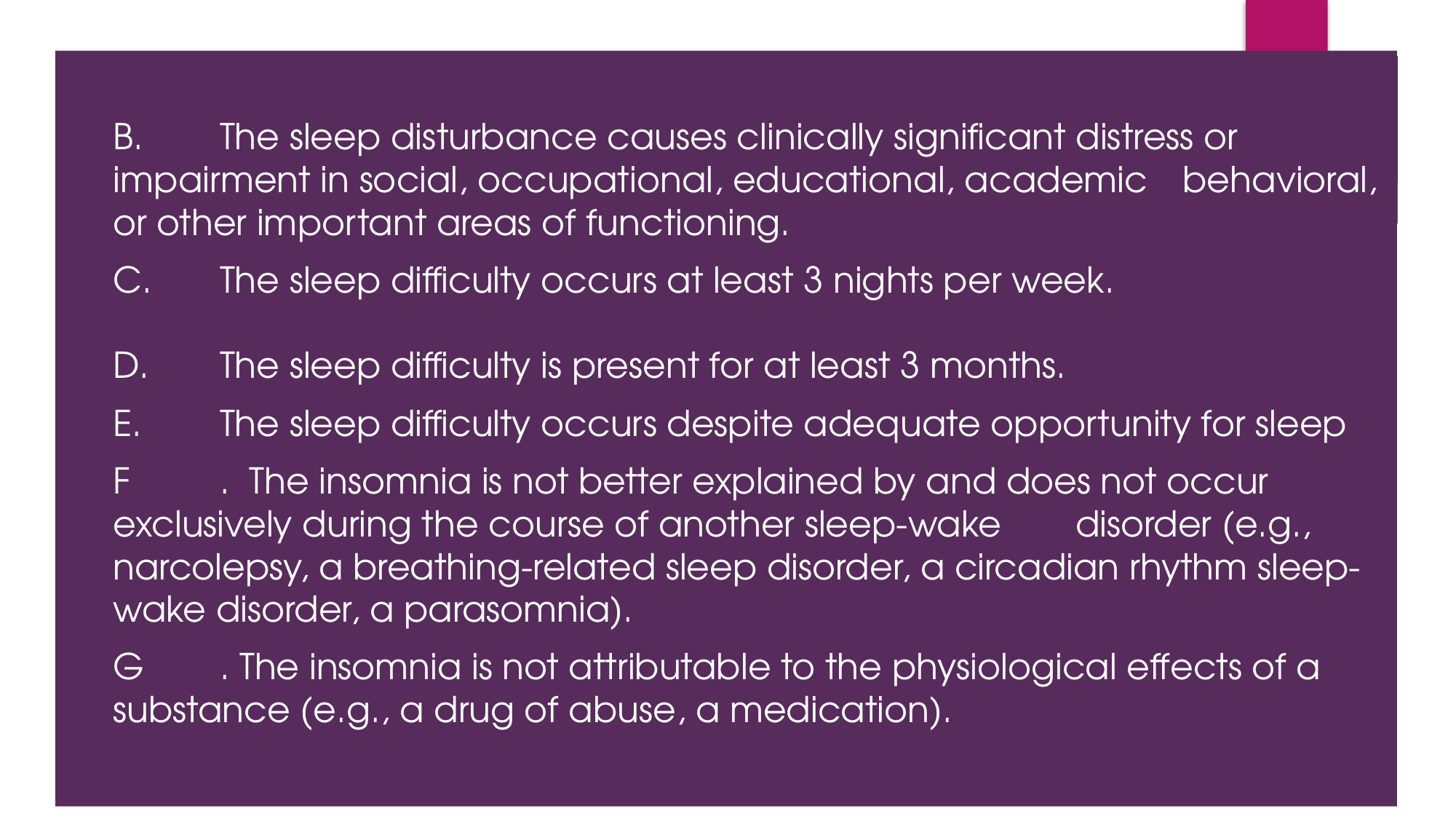

B. 	The sleep disturbance causes clinically significant distress or 					impairment in social, occupational, educational, academic	behavioral, or other important areas of functioning.
C. 	The sleep difficulty occurs at least 3 nights per week.
D.	The sleep difficulty is present for at least 3 months.
E.	The sleep difficulty occurs despite adequate opportunity for sleep
F	.  The insomnia is not better explained by and does not occur 					exclusively during the course of another sleep-wake 	disorder (e.g., narcolepsy, a breathing-related sleep disorder, a circadian rhythm sleep-wake disorder, a parasomnia).
G	. The insomnia is not attributable to the physiological effects of a 				substance (e.g., a drug of abuse, a medication).
#